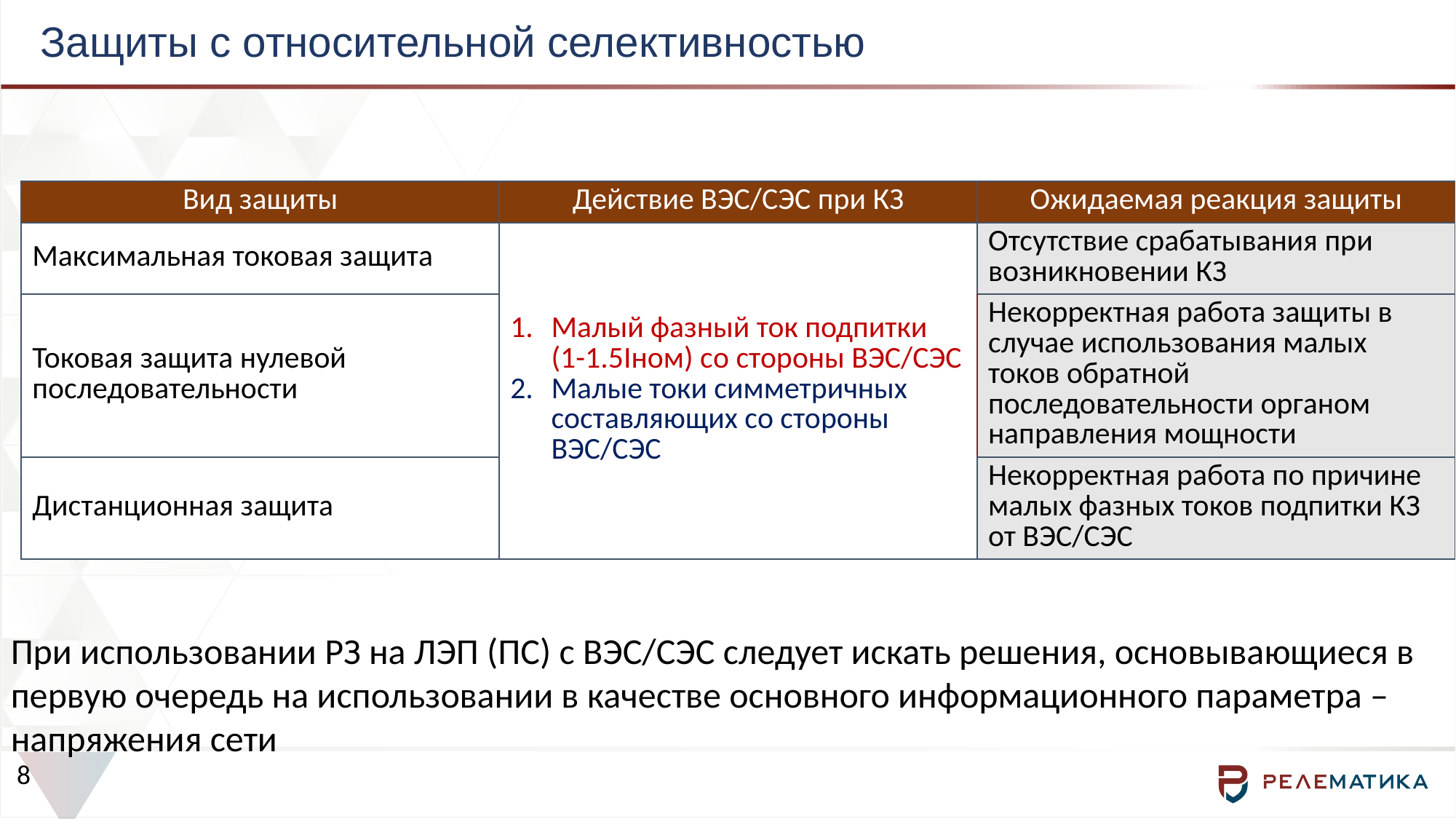

# Защиты с относительной селективностью
| Вид защиты | Действие ВЭС/СЭС при КЗ | Ожидаемая реакция защиты |
| --- | --- | --- |
| Максимальная токовая защита | Малый фазный ток подпитки (1-1.5Iном) со стороны ВЭС/СЭС Малые токи симметричных составляющих со стороны ВЭС/СЭС | Отсутствие срабатывания при возникновении КЗ |
| Токовая защита нулевой последовательности |  | Некорректная работа защиты в случае использования малых токов обратной последовательности органом направления мощности |
| Дистанционная защита |  | Некорректная работа по причине малых фазных токов подпитки КЗ от ВЭС/СЭС |
При использовании РЗ на ЛЭП (ПС) с ВЭС/СЭС следует искать решения, основывающиеся в первую очередь на использовании в качестве основного информационного параметра – напряжения сети